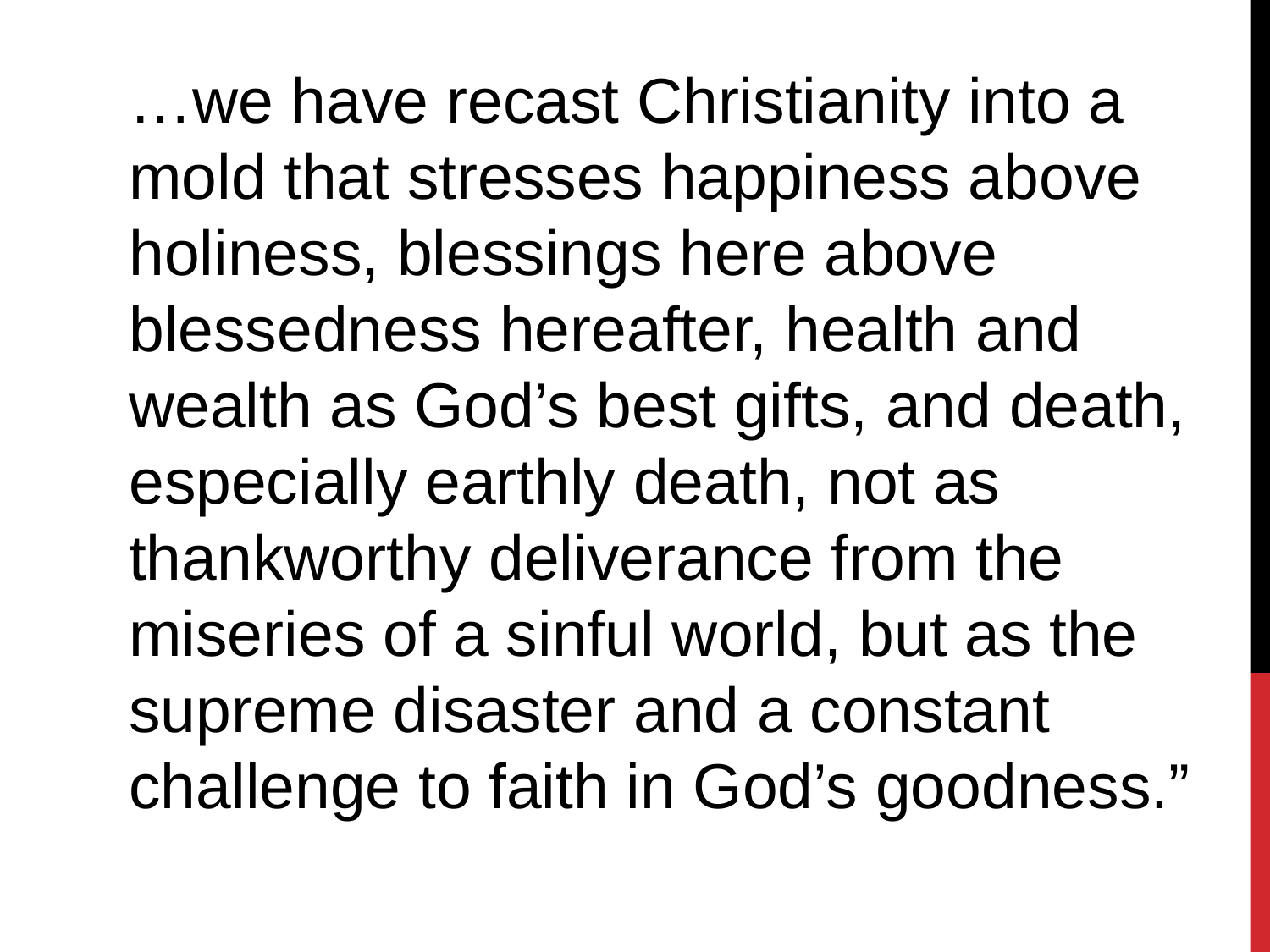

…we have recast Christianity into a mold that stresses happiness above holiness, blessings here above blessedness hereafter, health and wealth as God’s best gifts, and death, especially earthly death, not as thankworthy deliverance from the miseries of a sinful world, but as the supreme disaster and a constant challenge to faith in God’s goodness.”